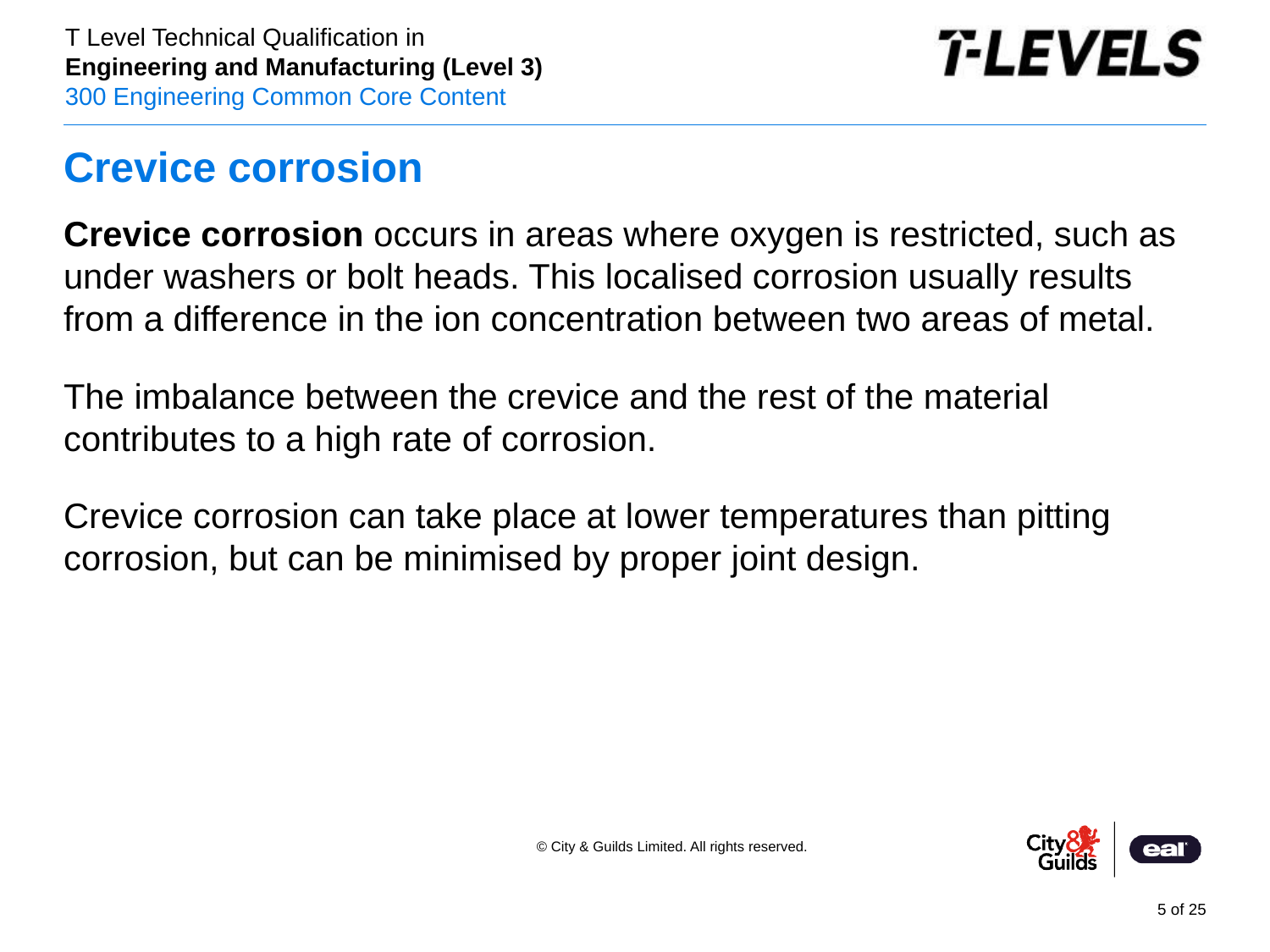

# Crevice corrosion
Crevice corrosion occurs in areas where oxygen is restricted, such as under washers or bolt heads. This localised corrosion usually results from a difference in the ion concentration between two areas of metal.
The imbalance between the crevice and the rest of the material contributes to a high rate of corrosion.
Crevice corrosion can take place at lower temperatures than pitting corrosion, but can be minimised by proper joint design.